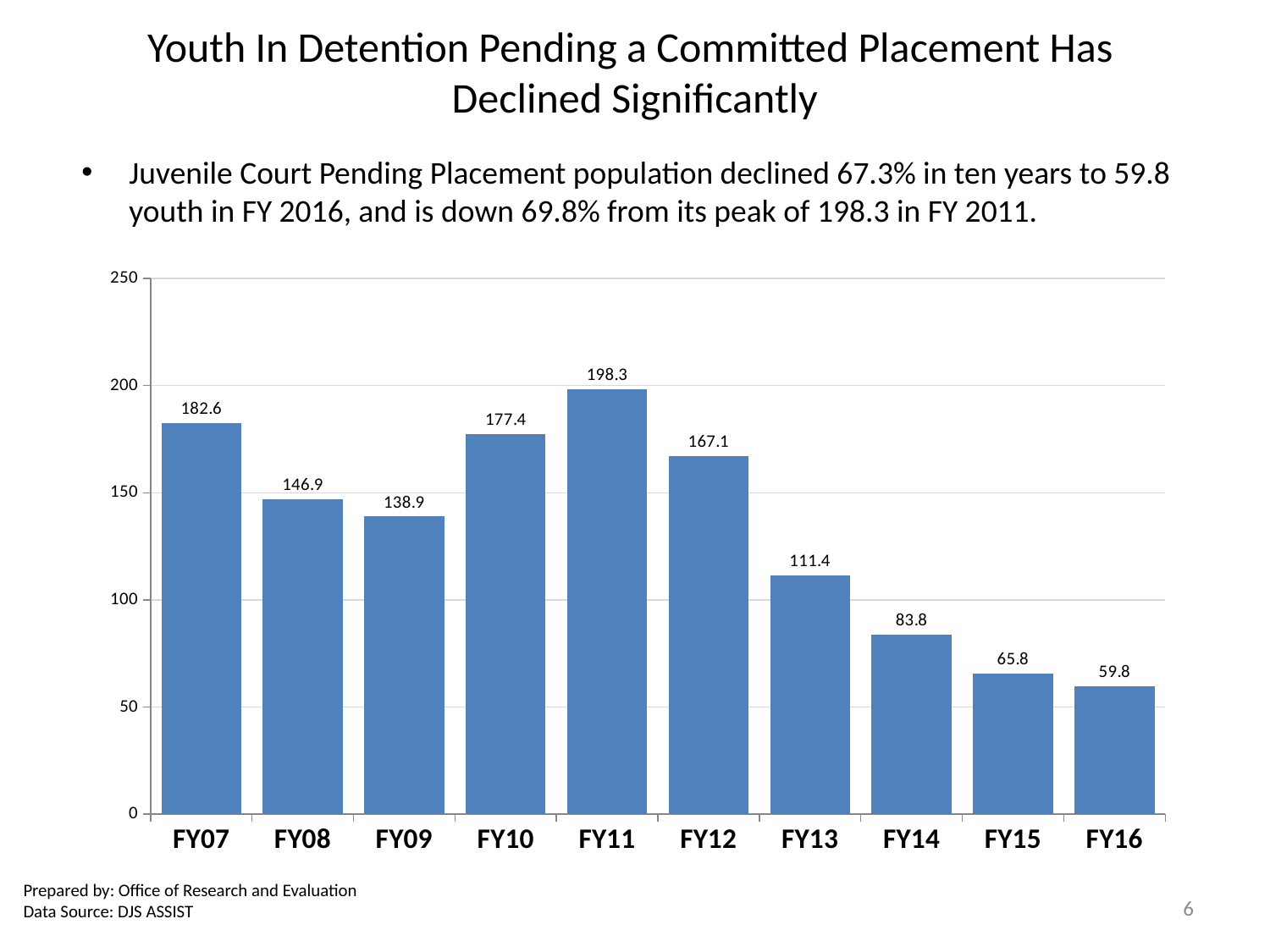

# Youth In Detention Pending a Committed Placement Has Declined Significantly
Juvenile Court Pending Placement population declined 67.3% in ten years to 59.8 youth in FY 2016, and is down 69.8% from its peak of 198.3 in FY 2011.

### Chart

| Category | Pending Placement ADP |
|---|---|
| FY16 | 59.8 |
| FY15 | 65.8 |
| FY14 | 83.8 |
| FY13 | 111.4 |
| FY12 | 167.1 |
| FY11 | 198.3 |
| FY10 | 177.4 |
| FY09 | 138.9 |
| FY08 | 146.9 |
| FY07 | 182.6 |
Prepared by: Office of Research and Evaluation
Data Source: DJS ASSIST
6